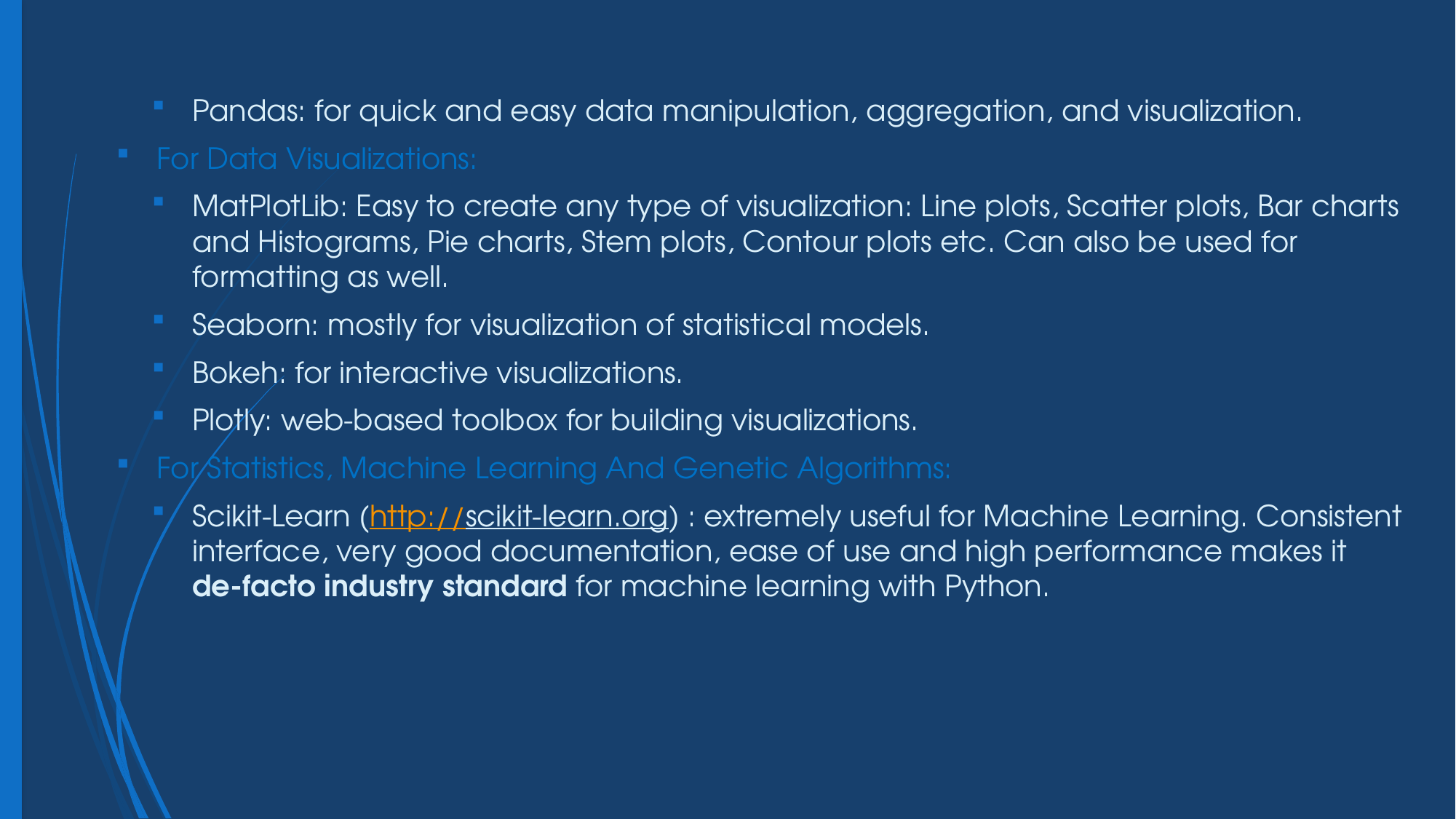

Pandas: for quick and easy data manipulation, aggregation, and visualization.
For Data Visualizations:
MatPlotLib: Easy to create any type of visualization: Line plots, Scatter plots, Bar charts and Histograms, Pie charts, Stem plots, Contour plots etc. Can also be used for formatting as well.
Seaborn: mostly for visualization of statistical models.
Bokeh: for interactive visualizations.
Plotly: web-based toolbox for building visualizations.
For Statistics, Machine Learning And Genetic Algorithms:
Scikit-Learn (http://scikit-learn.org) : extremely useful for Machine Learning. Consistent interface, very good documentation, ease of use and high performance makes it de-facto industry standard for machine learning with Python.